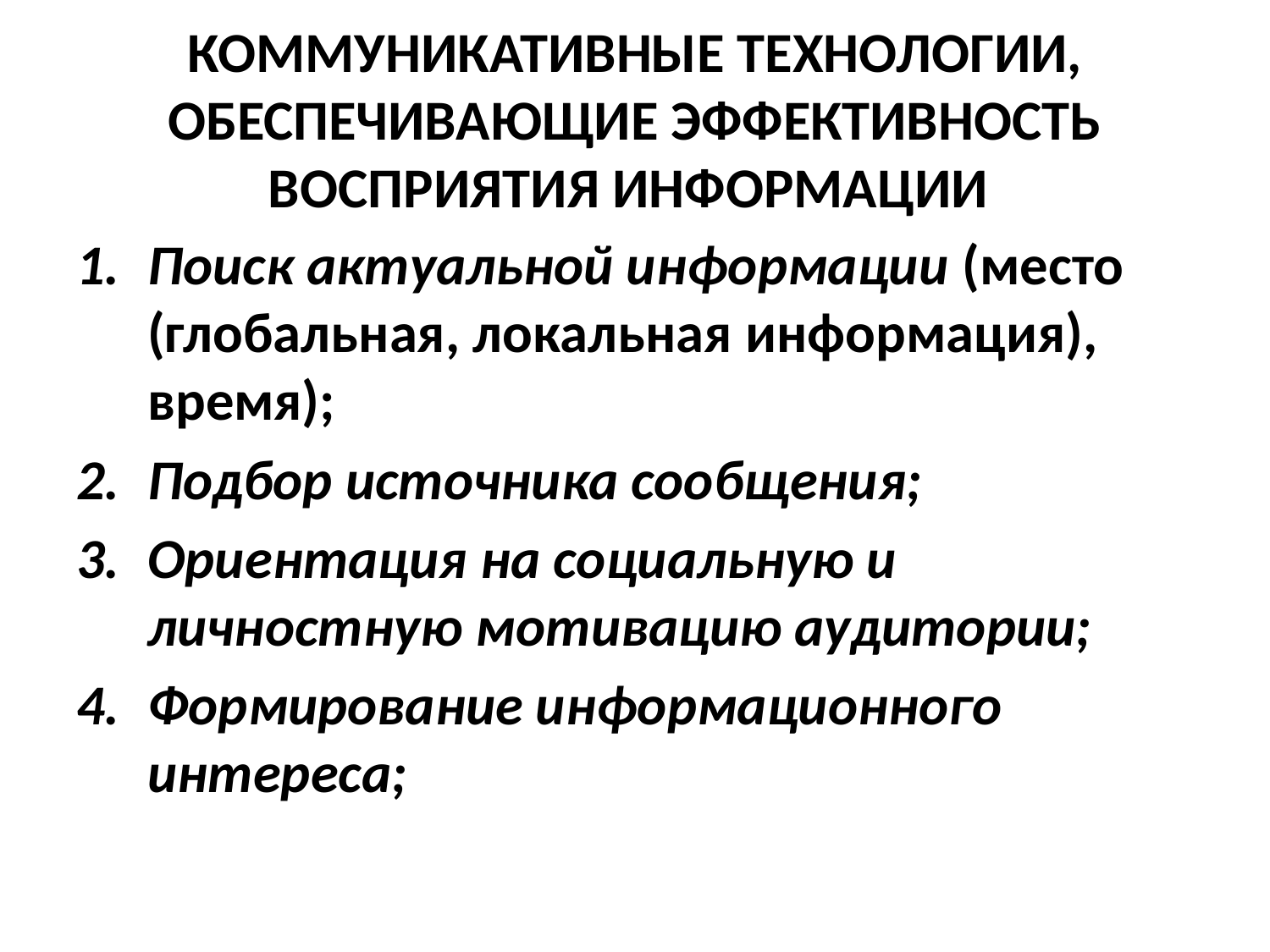

# КОММУНИКАТИВНЫЕ ТЕХНОЛОГИИ, ОБЕСПЕЧИВАЮЩИЕ ЭФФЕКТИВНОСТЬ ВОСПРИЯТИЯ ИНФОРМАЦИИ
Поиск актуальной информации (место (глобальная, локальная информация), время);
Подбор источника сообщения;
Ориентация на социальную и личностную мотивацию аудитории;
Формирование информационного интереса;